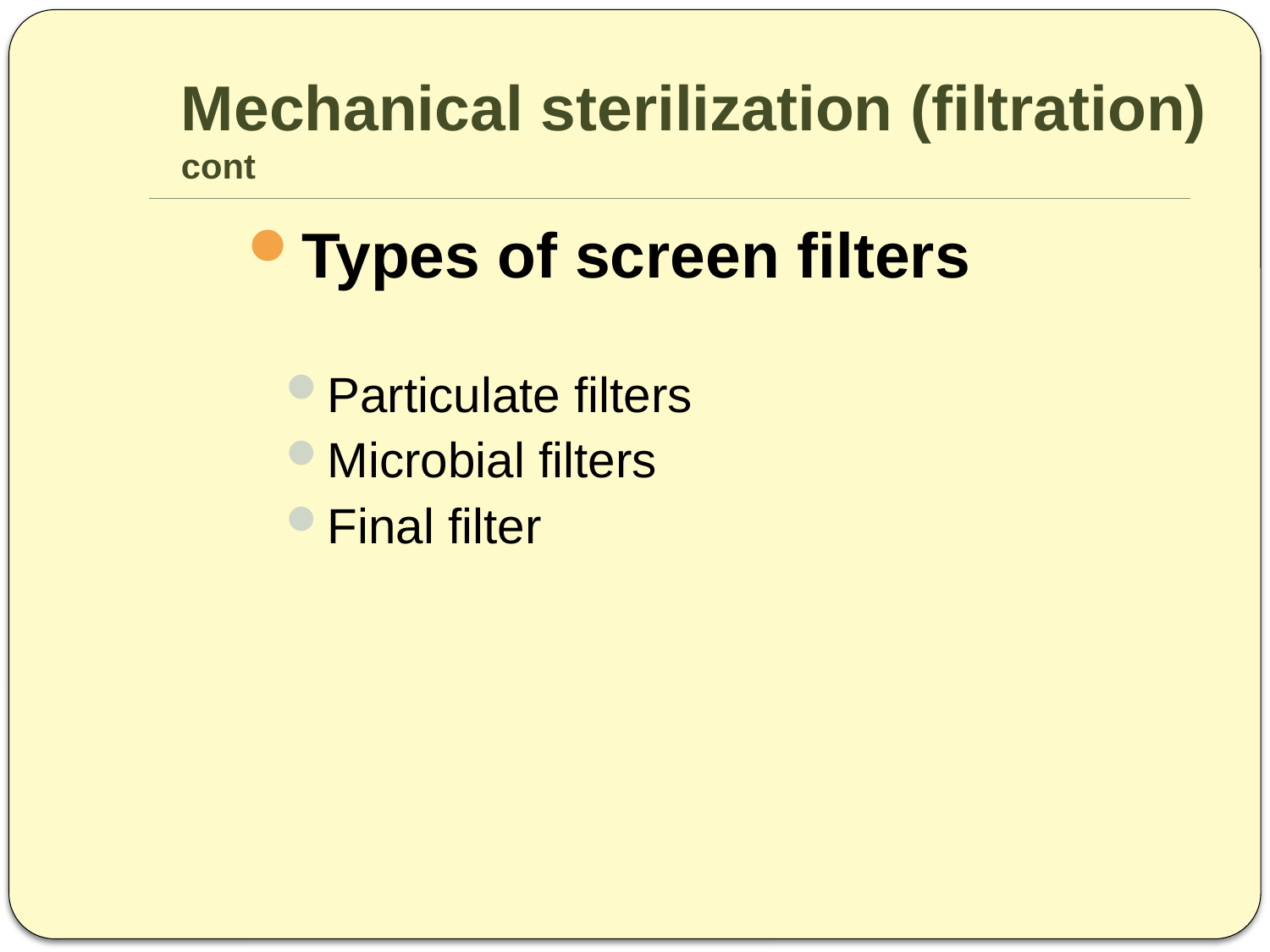

# Mechanical sterilization (filtration) cont
Types of screen filters

Particulate filters
Microbial filters
Final filter